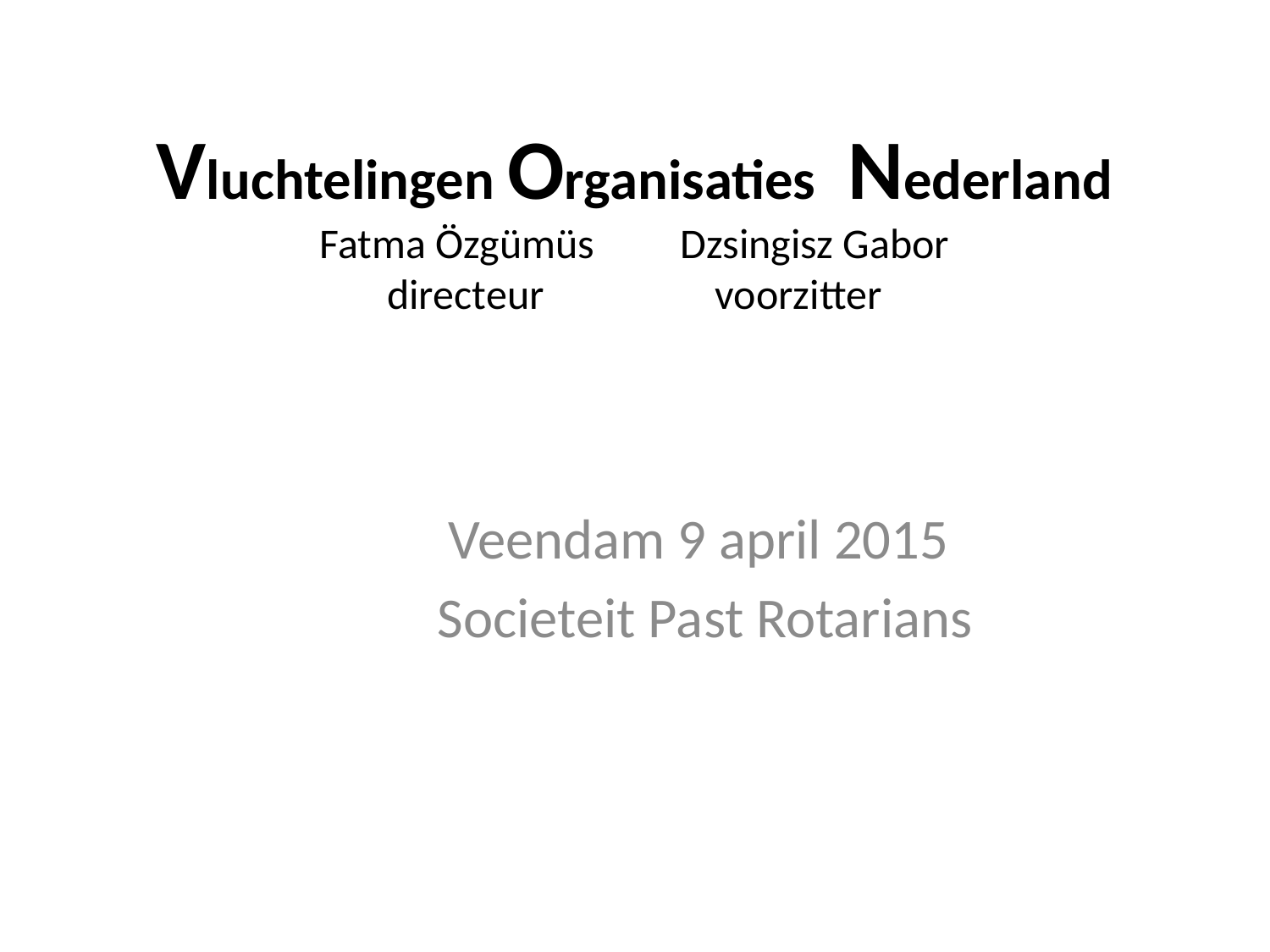

# Vluchtelingen Organisaties  Nederland Fatma Özgümüs         Dzsingisz Gabor directeur                  voorzitter
Veendam 9 april 2015
Societeit Past Rotarians